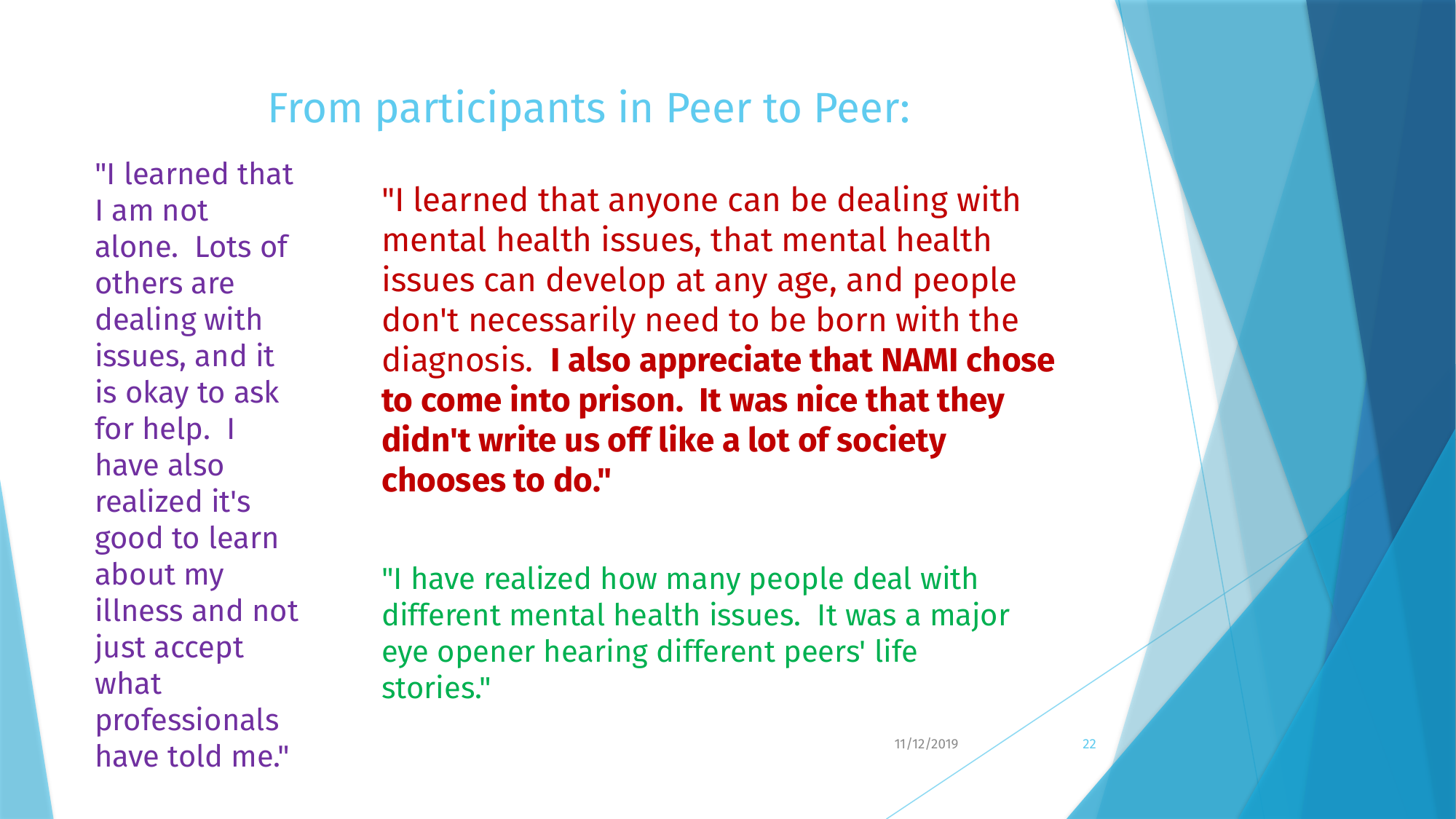

# From participants in Peer to Peer:
"I learned that I am not alone.  Lots of others are dealing with issues, and it is okay to ask for help.  I have also realized it's good to learn about my illness and not just accept what professionals have told me."

"I learned that anyone can be dealing with mental health issues, that mental health issues can develop at any age, and people don't necessarily need to be born with the diagnosis.  I also appreciate that NAMI chose to come into prison.  It was nice that they didn't write us off like a lot of society chooses to do."
"I have realized how many people deal with different mental health issues.  It was a major eye opener hearing different peers' life stories."

11/12/2019
22